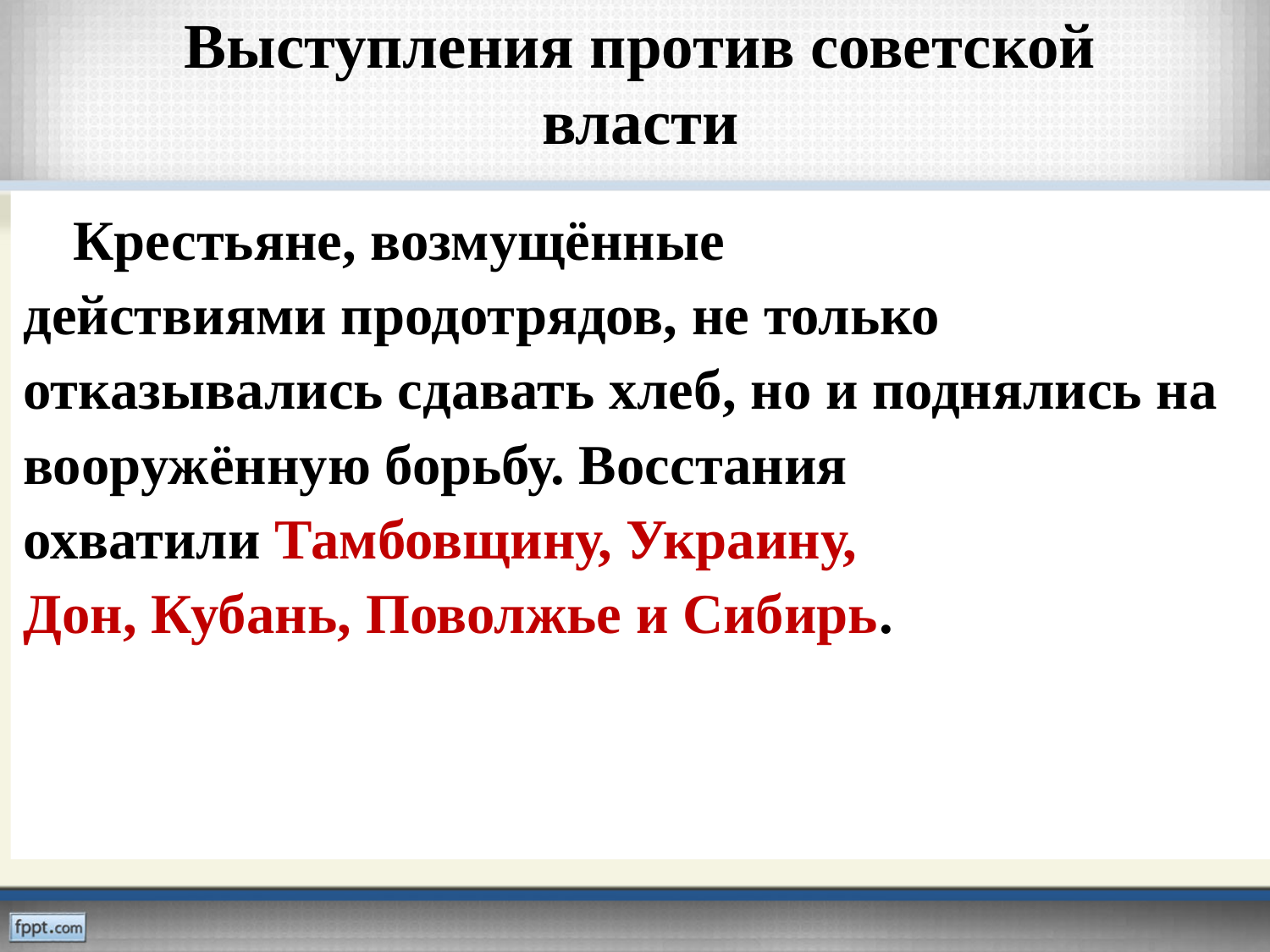

# Выступления против советской власти
Крестьяне, возмущённые действиями продотрядов, не только отказывались сдавать хлеб, но и поднялись на вооружённую борьбу. Восстания охватили Тамбовщину, Украину, Дон, Кубань, Поволжье и Сибирь.